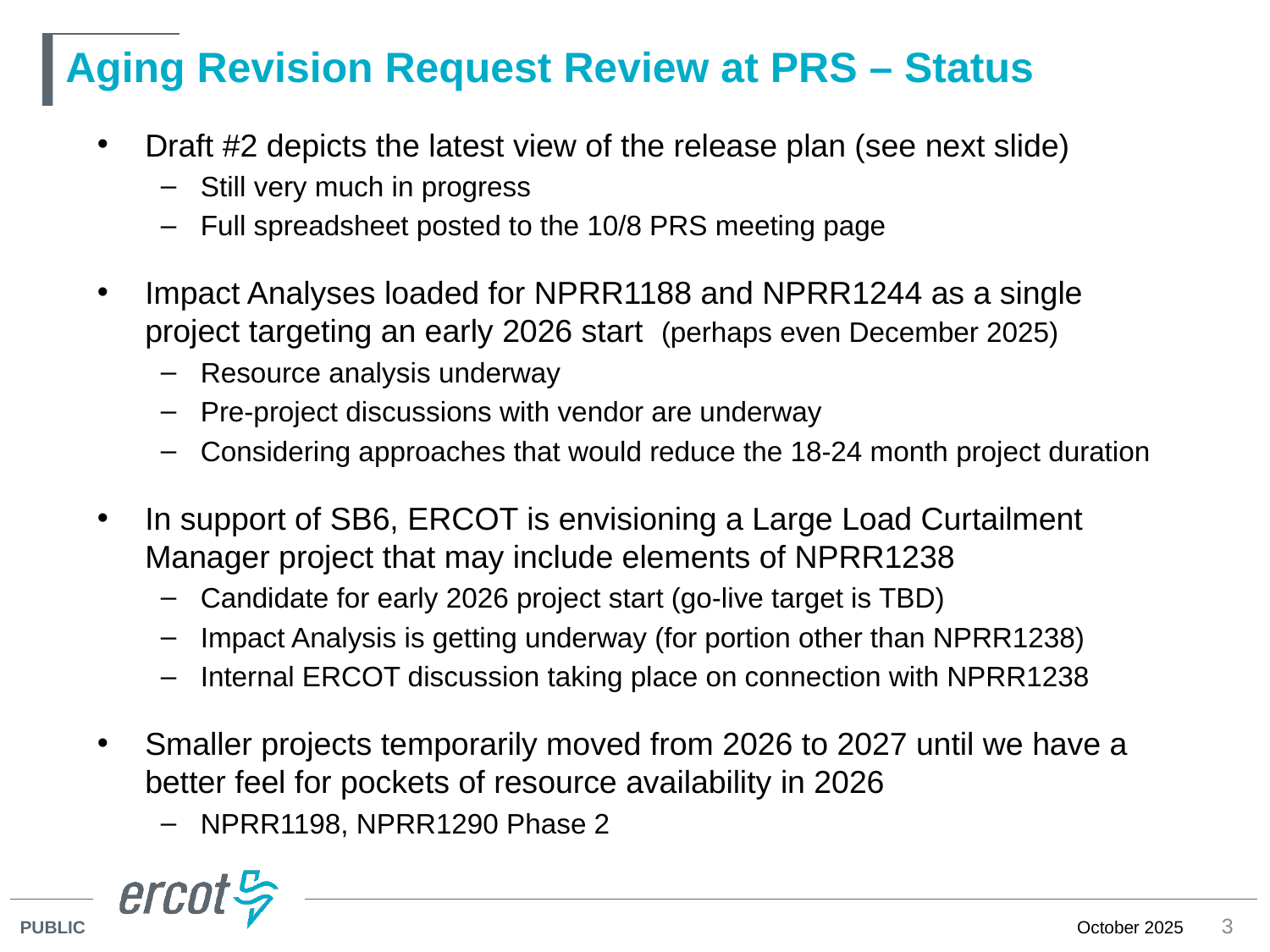

# Aging Revision Request Review at PRS – Status
Draft #2 depicts the latest view of the release plan (see next slide)
Still very much in progress
Full spreadsheet posted to the 10/8 PRS meeting page

Impact Analyses loaded for NPRR1188 and NPRR1244 as a single project targeting an early 2026 start  (perhaps even December 2025)
Resource analysis underway
Pre-project discussions with vendor are underway
Considering approaches that would reduce the 18-24 month project duration

In support of SB6, ERCOT is envisioning a Large Load Curtailment Manager project that may include elements of NPRR1238
Candidate for early 2026 project start (go-live target is TBD)
Impact Analysis is getting underway (for portion other than NPRR1238)
Internal ERCOT discussion taking place on connection with NPRR1238

Smaller projects temporarily moved from 2026 to 2027 until we have a better feel for pockets of resource availability in 2026
NPRR1198, NPRR1290 Phase 2
3